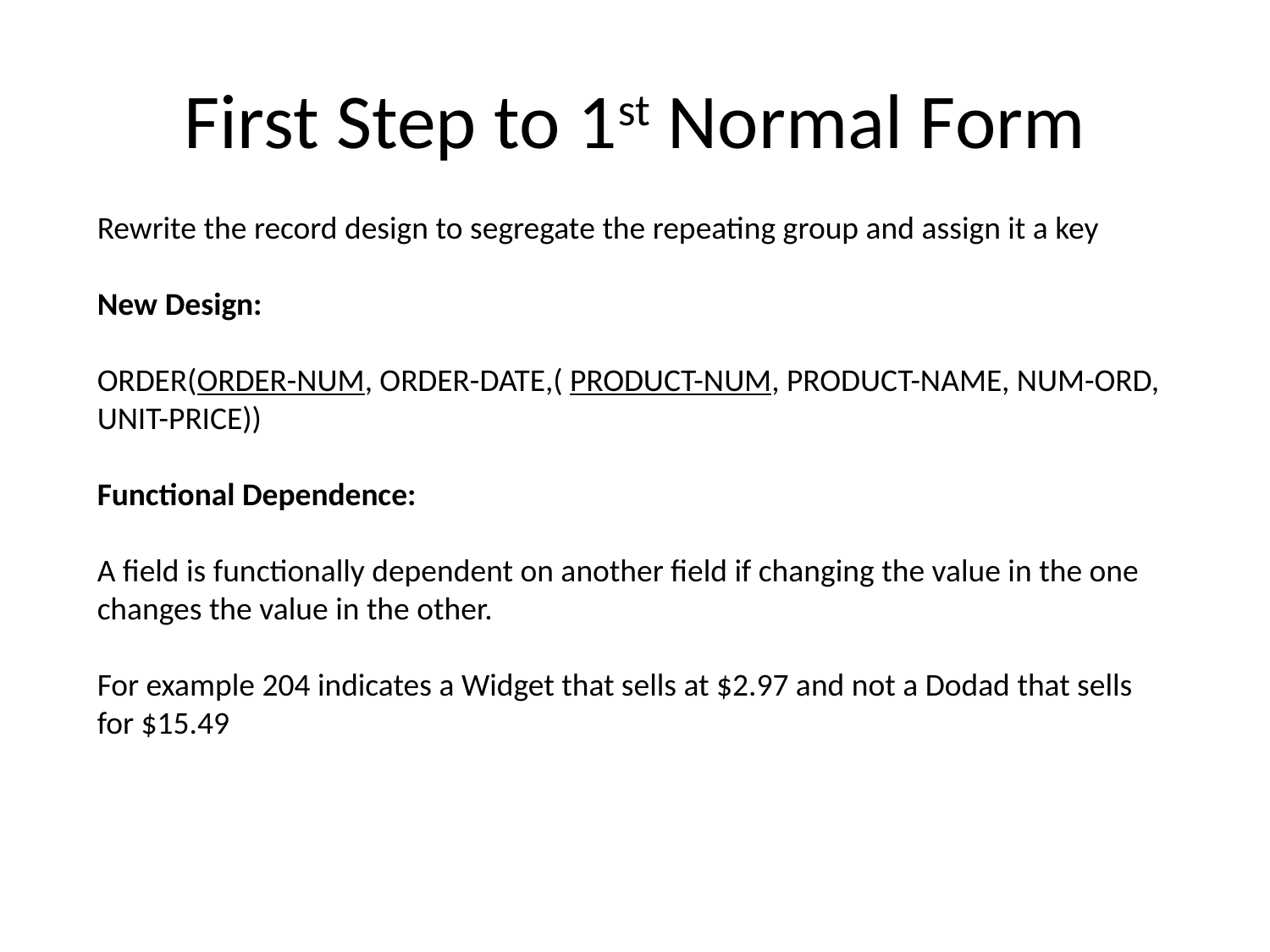

# First Step to 1st Normal Form
Rewrite the record design to segregate the repeating group and assign it a key

New Design:

ORDER(ORDER-NUM, ORDER-DATE,( PRODUCT-NUM, PRODUCT-NAME, NUM-ORD, UNIT-PRICE))

Functional Dependence:

A field is functionally dependent on another field if changing the value in the one changes the value in the other.

For example 204 indicates a Widget that sells at $2.97 and not a Dodad that sells for $15.49